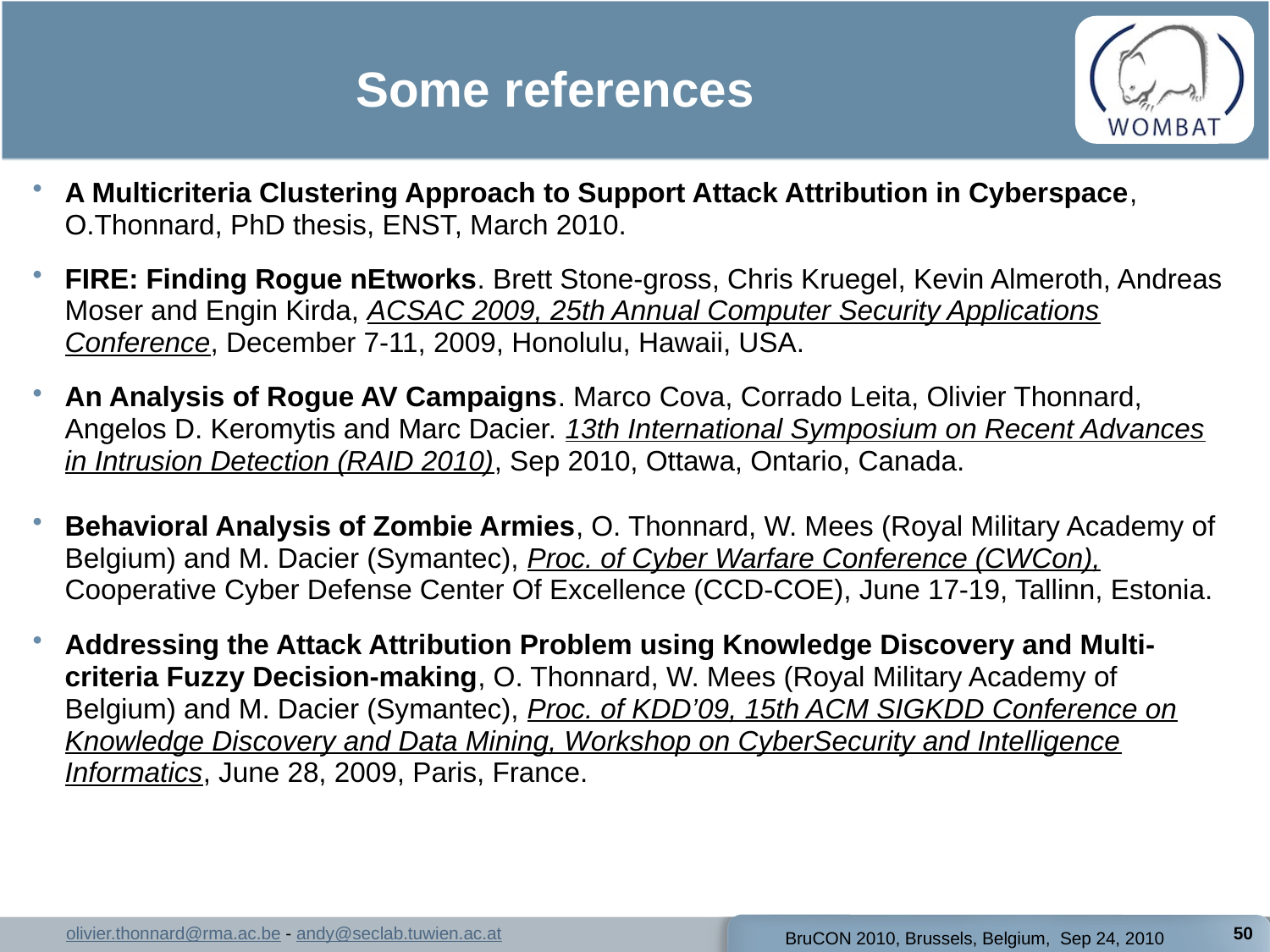

# Some references
A Multicriteria Clustering Approach to Support Attack Attribution in Cyberspace, O.Thonnard, PhD thesis, ENST, March 2010.
FIRE: Finding Rogue nEtworks. Brett Stone-gross, Chris Kruegel, Kevin Almeroth, Andreas Moser and Engin Kirda, ACSAC 2009, 25th Annual Computer Security Applications Conference, December 7-11, 2009, Honolulu, Hawaii, USA.
An Analysis of Rogue AV Campaigns. Marco Cova, Corrado Leita, Olivier Thonnard, Angelos D. Keromytis and Marc Dacier. 13th International Symposium on Recent Advances in Intrusion Detection (RAID 2010), Sep 2010, Ottawa, Ontario, Canada.
Behavioral Analysis of Zombie Armies, O. Thonnard, W. Mees (Royal Military Academy of Belgium) and M. Dacier (Symantec), Proc. of Cyber Warfare Conference (CWCon), Cooperative Cyber Defense Center Of Excellence (CCD-COE), June 17-19, Tallinn, Estonia.
Addressing the Attack Attribution Problem using Knowledge Discovery and Multi-criteria Fuzzy Decision-making, O. Thonnard, W. Mees (Royal Military Academy of Belgium) and M. Dacier (Symantec), Proc. of KDD’09, 15th ACM SIGKDD Conference on Knowledge Discovery and Data Mining, Workshop on CyberSecurity and Intelligence Informatics, June 28, 2009, Paris, France.
50
BruCON 2010, Brussels, Belgium,  Sep 24, 2010